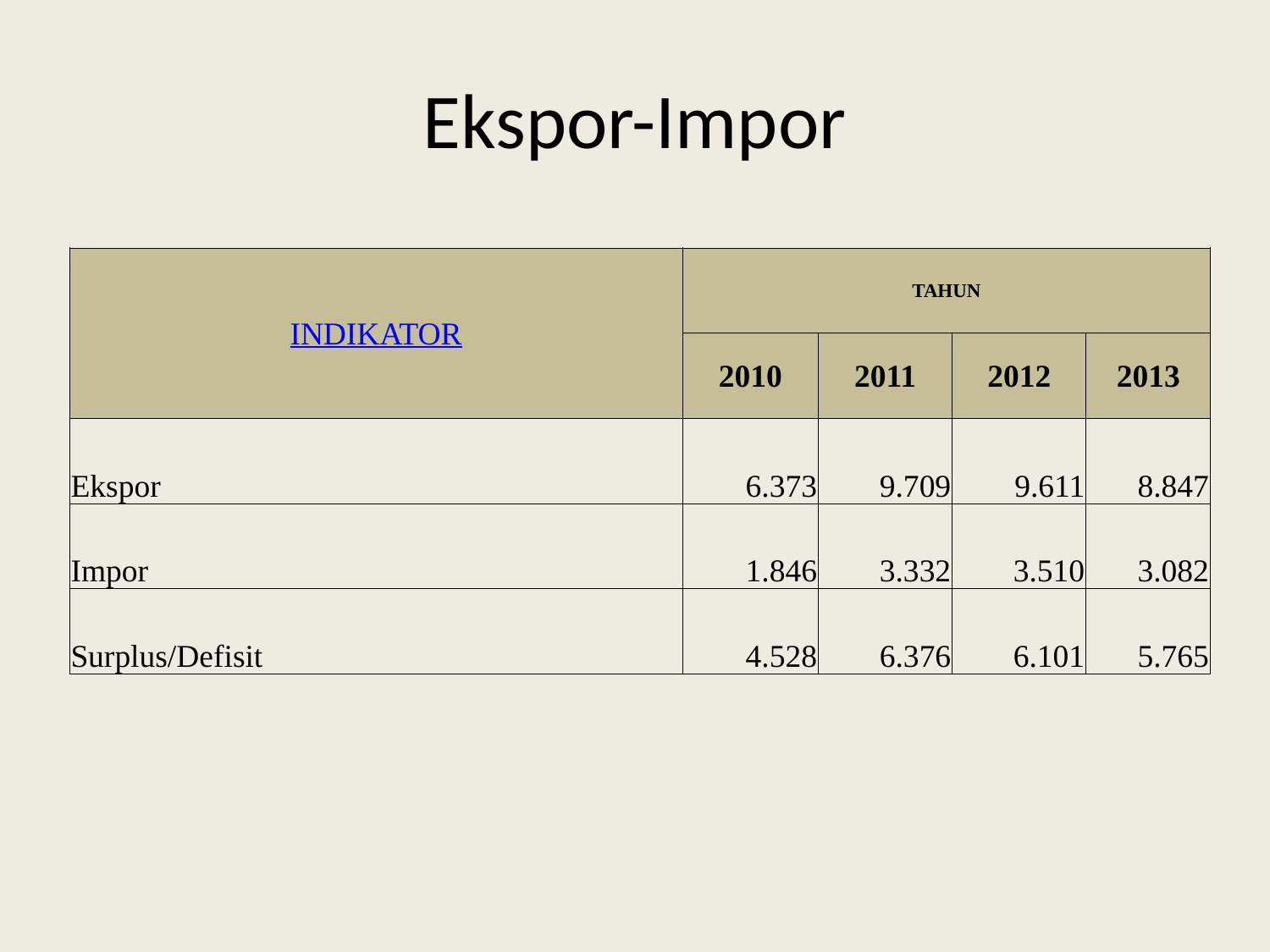

# Ekspor-Impor
| INDIKATOR | TAHUN |  |  |  |
| --- | --- | --- | --- | --- |
|  | 2010 | 2011 | 2012 | 2013 |
| Ekspor | 6.373 | 9.709 | 9.611 | 8.847 |
| Impor | 1.846 | 3.332 | 3.510 | 3.082 |
| Surplus/Defisit | 4.528 | 6.376 | 6.101 | 5.765 |